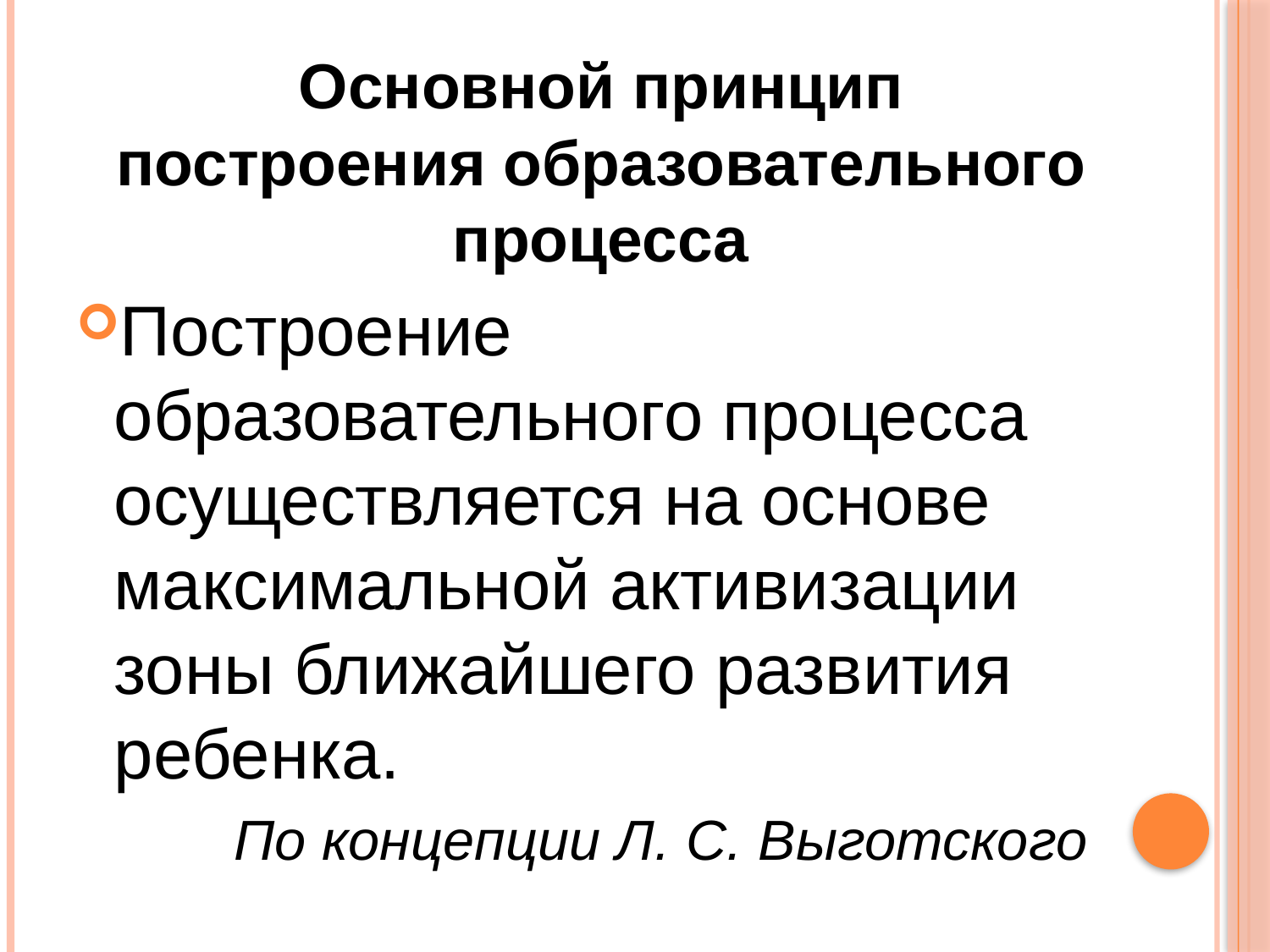

Основной принцип построения образовательного процесса
Построение образовательного процесса осуществляется на основе максимальной активизации зоны ближайшего развития ребенка.
По концепции Л. С. Выготского